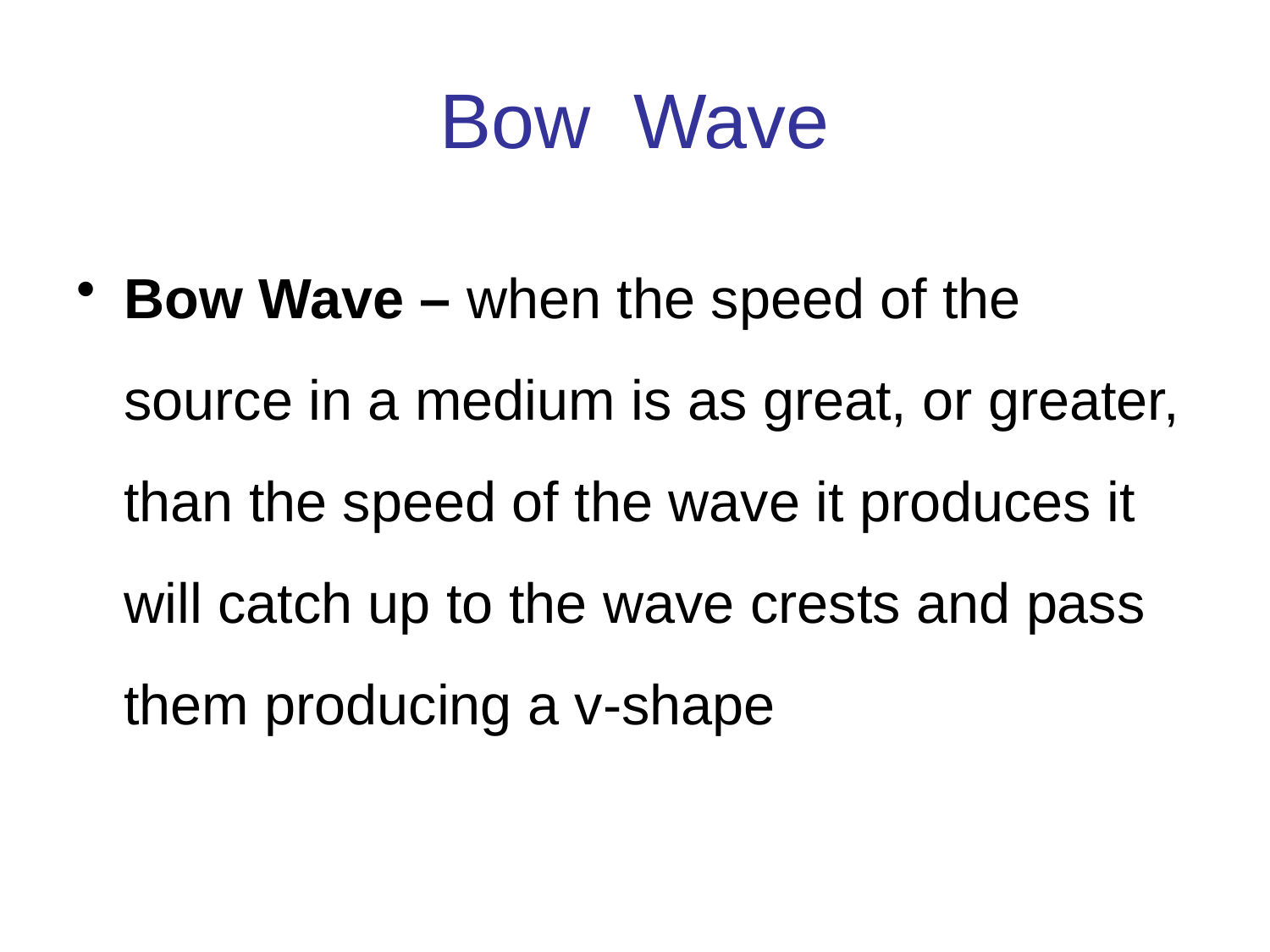

# Bow  Wave
Bow Wave – when the speed of the source in a medium is as great, or greater, than the speed of the wave it produces it will catch up to the wave crests and pass them producing a v-shape